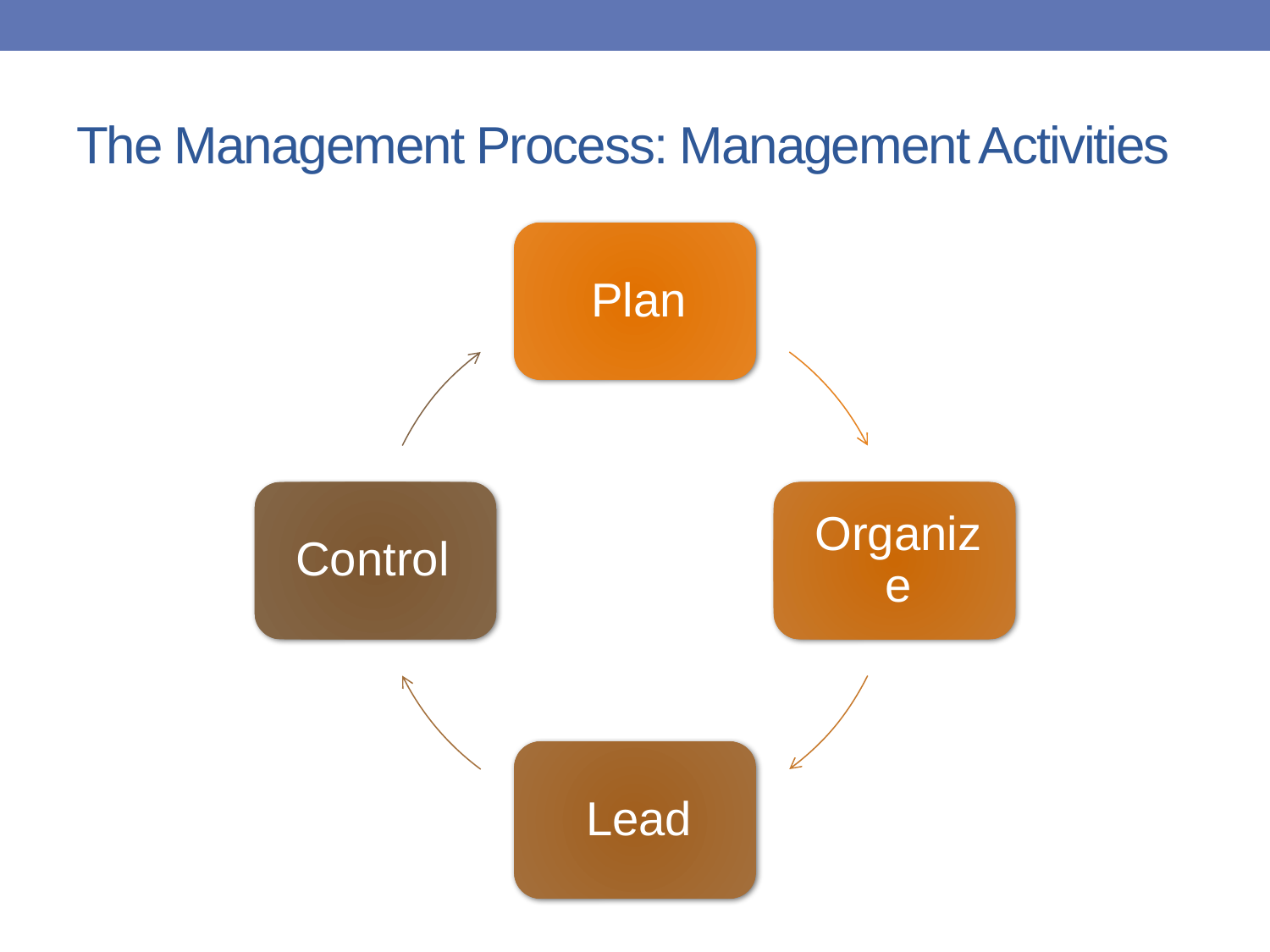

# The Management Process: Management Activities
Plan
Organize
Lead
Control